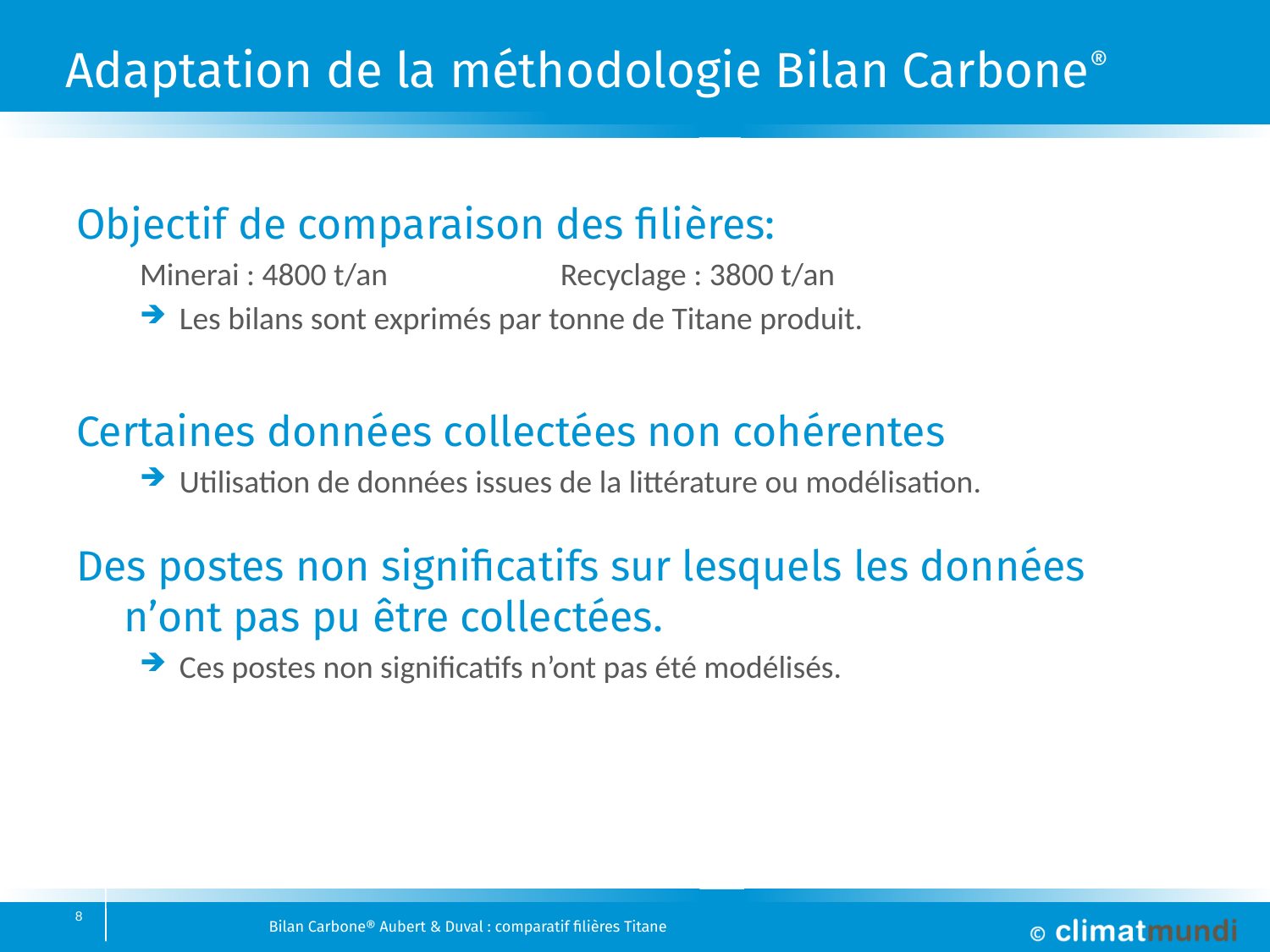

# Adaptation de la méthodologie Bilan Carbone®
Objectif de comparaison des filières:
Minerai : 4800 t/an		Recyclage : 3800 t/an
Les bilans sont exprimés par tonne de Titane produit.

Certaines données collectées non cohérentes
Utilisation de données issues de la littérature ou modélisation.

Des postes non significatifs sur lesquels les données n’ont pas pu être collectées.
Ces postes non significatifs n’ont pas été modélisés.